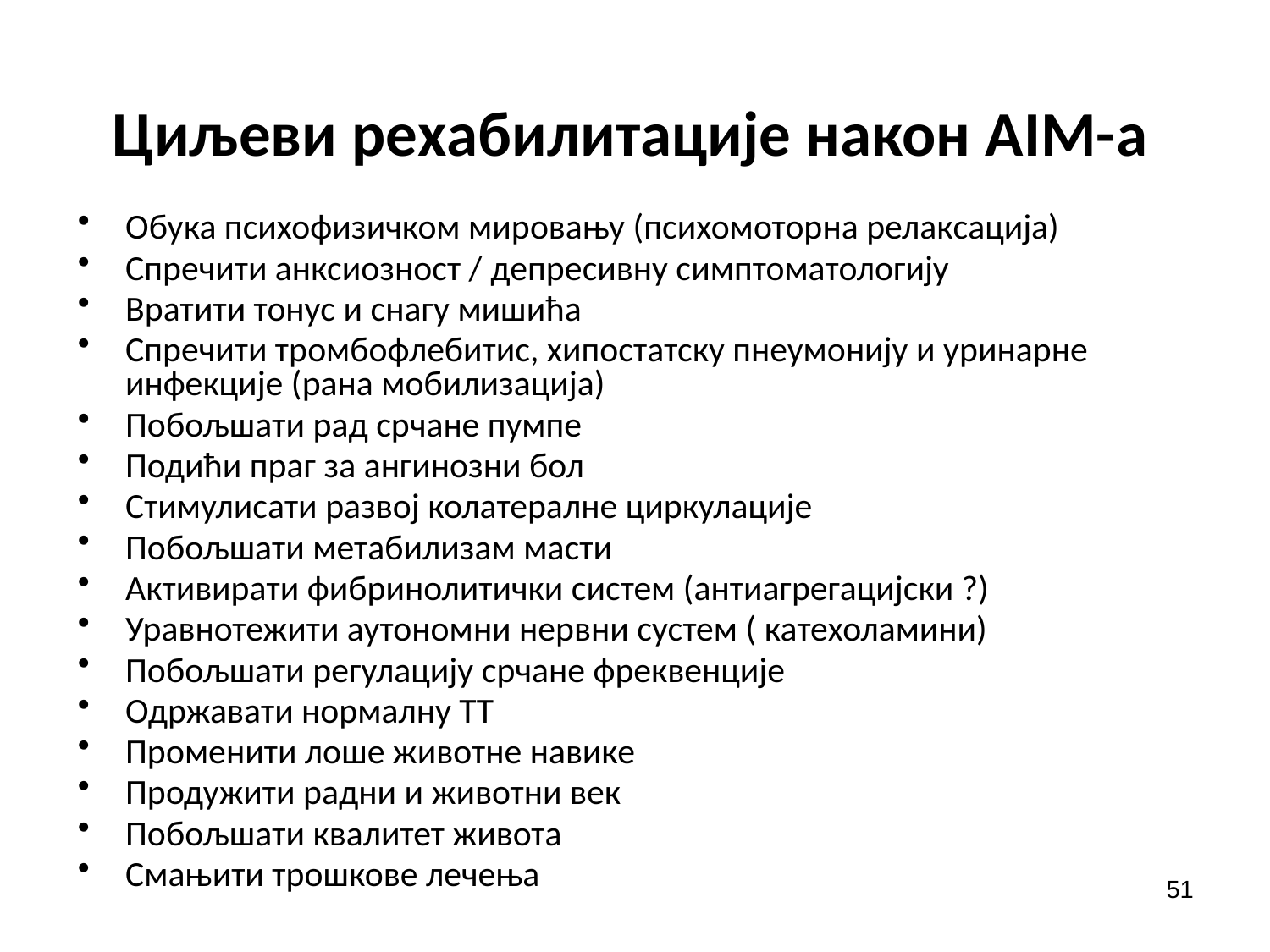

# Циљеви рехабилитације након АIМ-а
Обука психофизичком мировању (психомоторна релаксација)
Спречити анксиозност / депресивну симптоматологију
Вратити тонус и снагу мишића
Спречити тромбофлебитис, хипостатску пнеумонију и уринарне инфекције (рана мобилизација)
Побољшати рад срчане пумпе
Подићи праг за ангинозни бол
Стимулисати развој колатералне циркулације
Побољшати метабилизам масти
Активирати фибринолитички систем (антиагрегацијски ?)
Уравнотежити аутономни нервни сустем ( катехоламини)
Побољшати регулацију срчане фреквенције
Одржавати нормалну ТТ
Променити лоше животне навике
Продужити радни и животни век
Побољшати квалитет живота
Смањити трошкове лечења
51